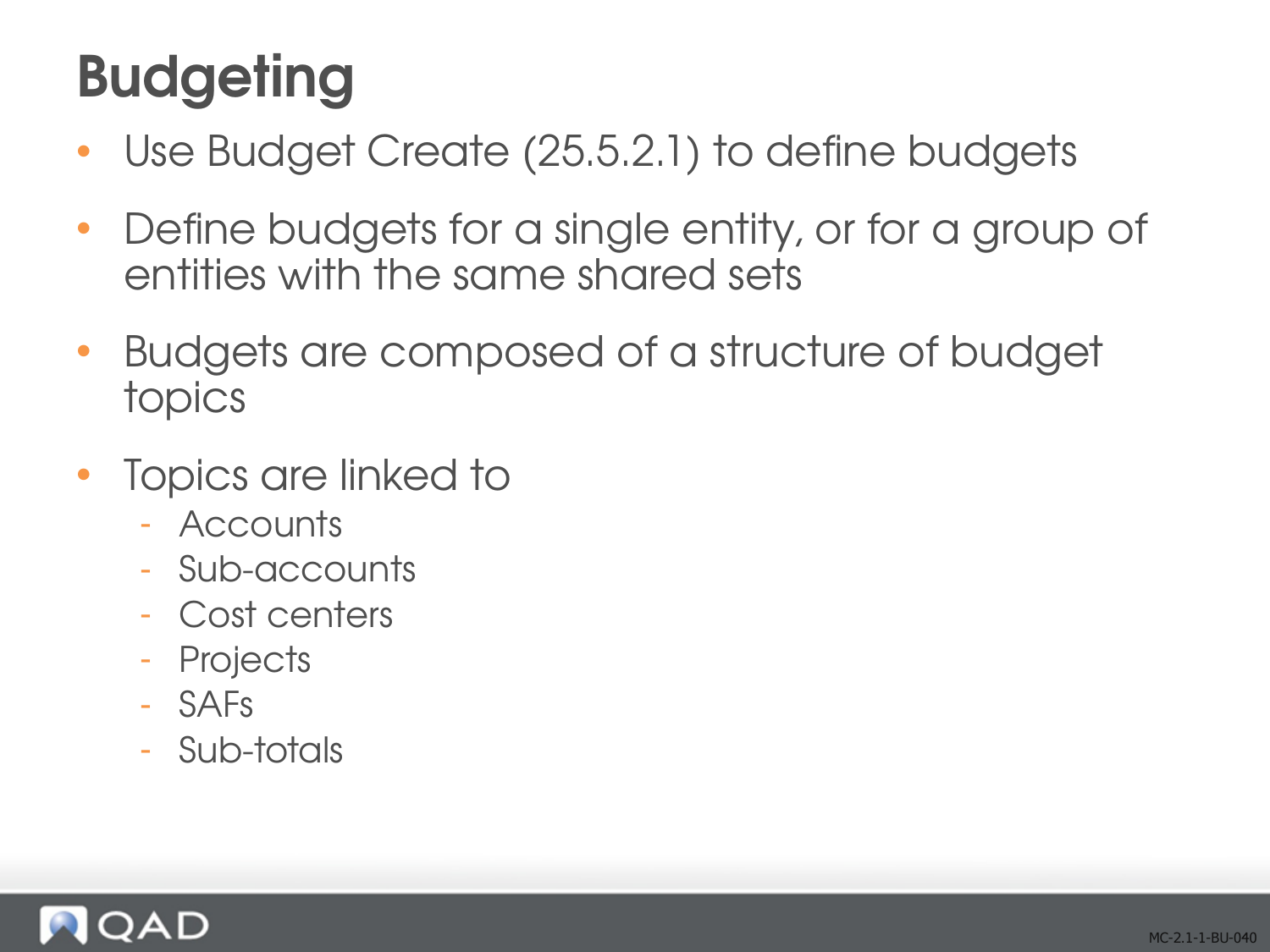

# Budgeting
Use Budget Create (25.5.2.1) to define budgets
Define budgets for a single entity, or for a group of entities with the same shared sets
Budgets are composed of a structure of budget topics
Topics are linked to
Accounts
Sub-accounts
Cost centers
Projects
SAFs
Sub-totals
MC-2.1-1-BU-040